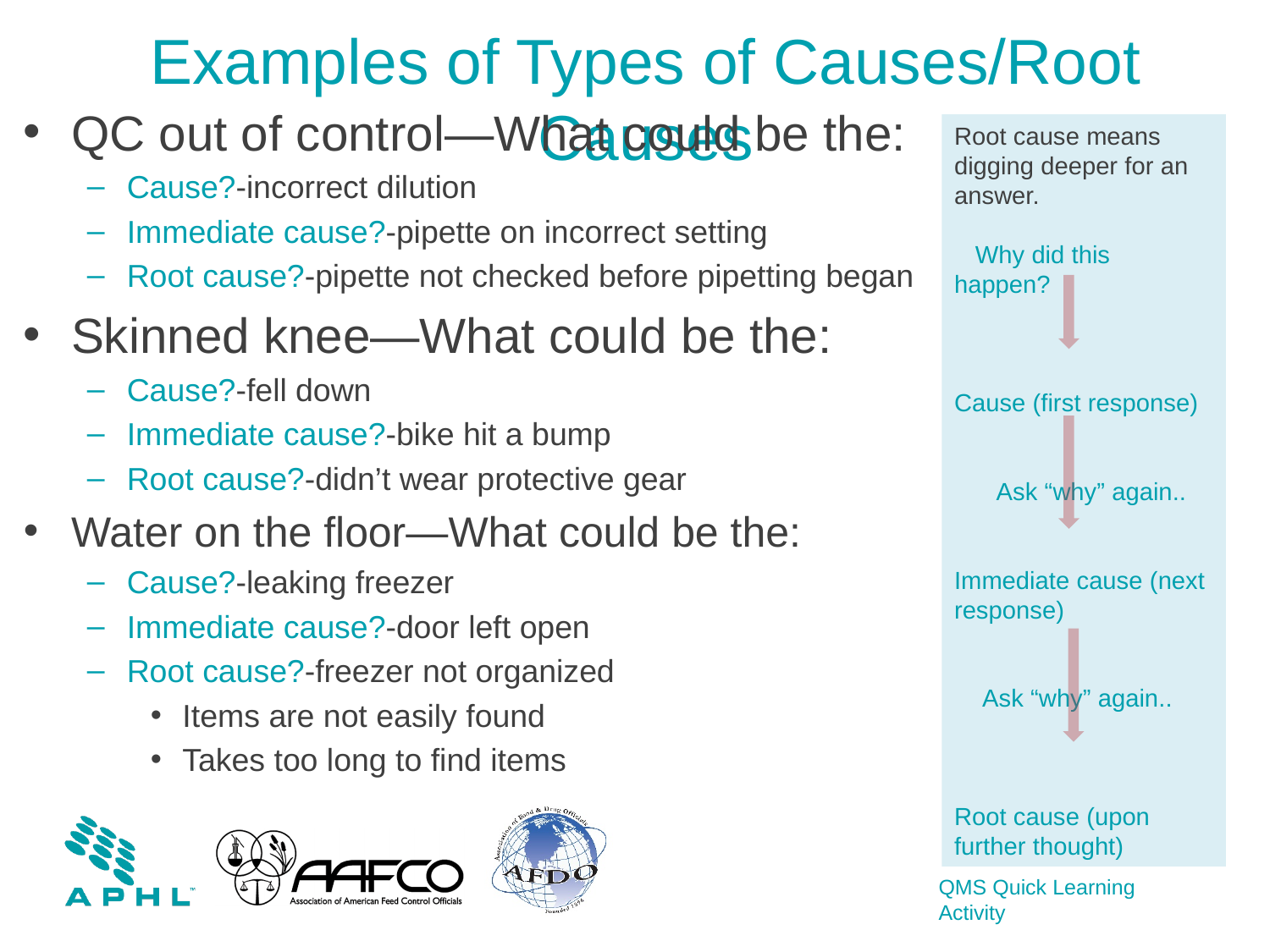

# Examples of Types of Causes/Root Causes
QC out of control—What could be the:
Cause?-incorrect dilution
Immediate cause?-pipette on incorrect setting
Root cause?-pipette not checked before pipetting began
Skinned knee—What could be the:
Cause?-fell down
Immediate cause?-bike hit a bump
Root cause?-didn’t wear protective gear
Water on the floor—What could be the:
Cause?-leaking freezer
Immediate cause?-door left open
Root cause?-freezer not organized
Items are not easily found
Takes too long to find items

Root cause means digging deeper for an answer.

   Why did this happen?

Cause (first response)

      Ask “why” again..

Immediate cause (next response)

    Ask “why” again..

Root cause (upon further thought)